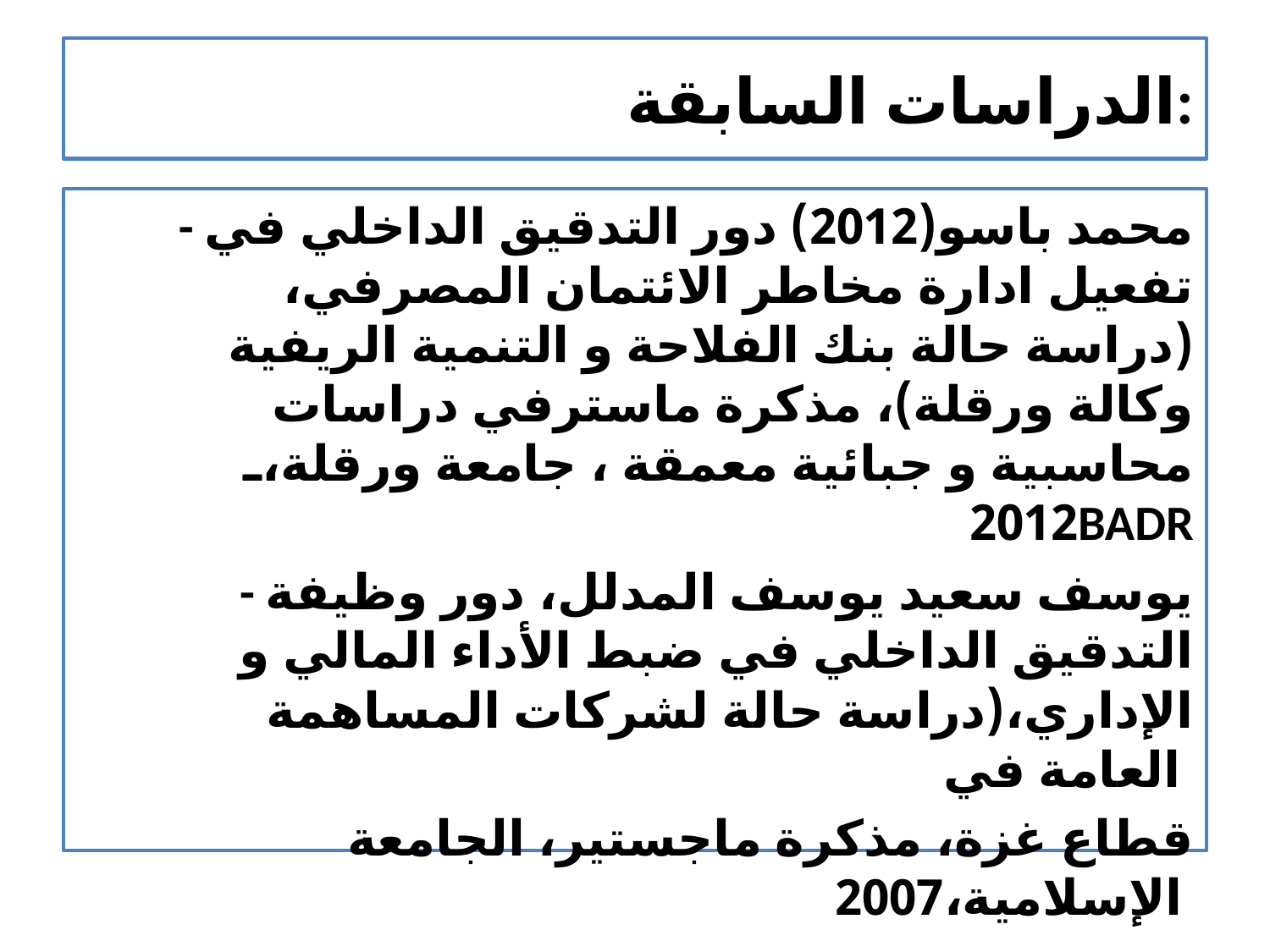

# الدراسات السابقة:
- محمد باسو(2012) دور التدقيق الداخلي في تفعيل ادارة مخاطر الائتمان المصرفي، (دراسة حالة بنك الفلاحة و التنمية الريفية وكالة ورقلة)، مذكرة ماسترفي دراسات محاسبية و جبائية معمقة ، جامعة ورقلة، 2012BADR
- يوسف سعيد يوسف المدلل، دور وظيفة التدقيق الداخلي في ضبط الأداء المالي و الإداري،(دراسة حالة لشركات المساهمة العامة في
قطاع غزة، مذكرة ماجستير، الجامعة الإسلامية،2007